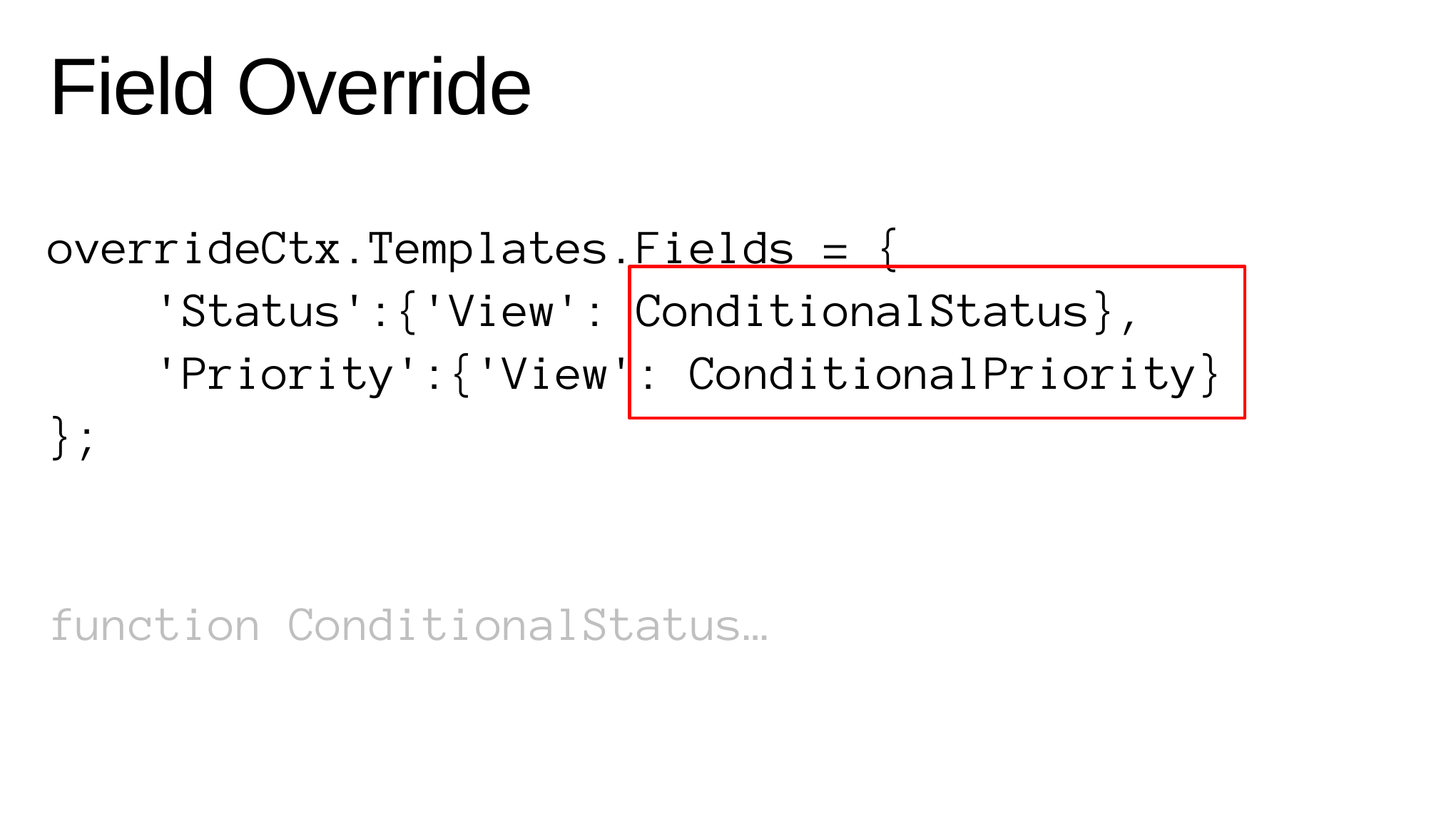

# Field Override

overrideCtx.Templates.Fields = {
	'Status':{'View': ConditionalStatus},
	'Priority':{'View': ConditionalPriority}
};

function ConditionalStatus…